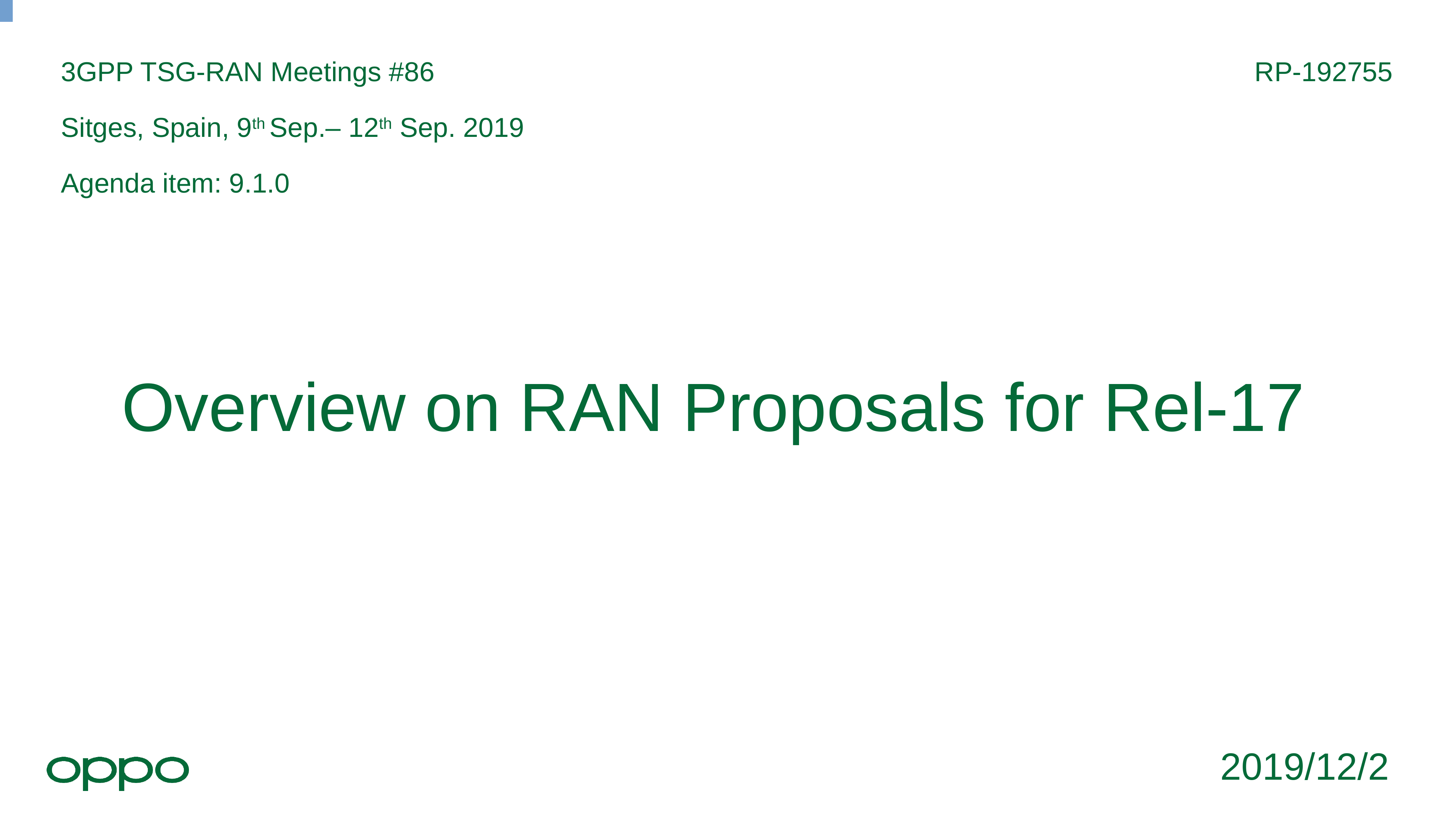

3GPP TSG-RAN Meetings #86	                                                                                                          RP-192755
Sitges, Spain, 9th Sep.– 12th Sep. 2019
Agenda item: 9.1.0
# Overview on RAN Proposals for Rel-17